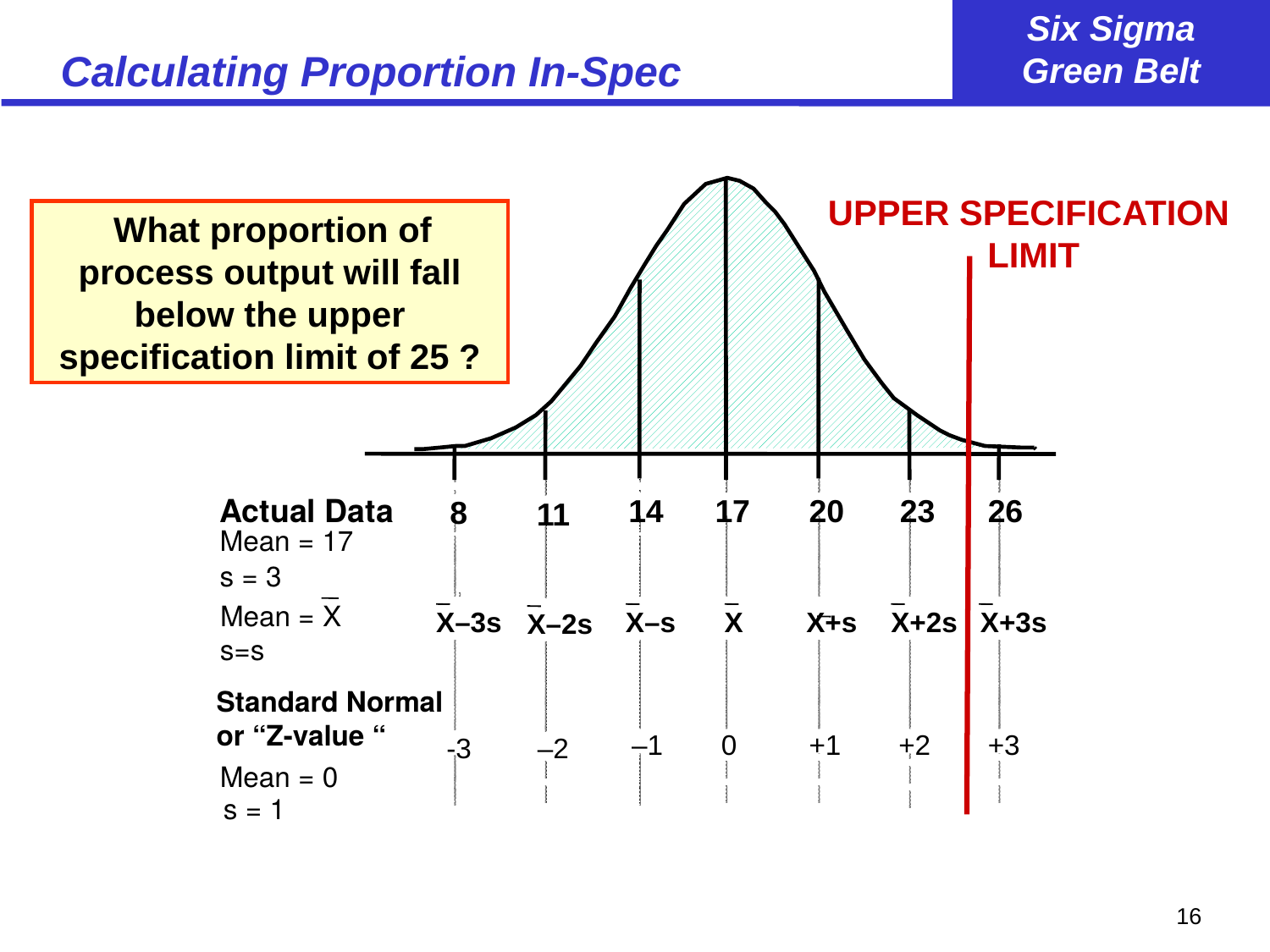

# Calculating Proportion In-Spec

UPPER SPECIFICATION
LIMIT
 What proportion of process output will fall below the upper specification limit of 25 ?

14
17
20
23
26
Actual Data
8

11

Mean = 17

s = 3

Mean = X

X–3s

X–s

X

X+2s

X+3s

X–2s

X+s

s=s
Standard Normal
or “Z-value “

–1
0
+1
+2
+3

–2
-3

Mean = 0

s = 1